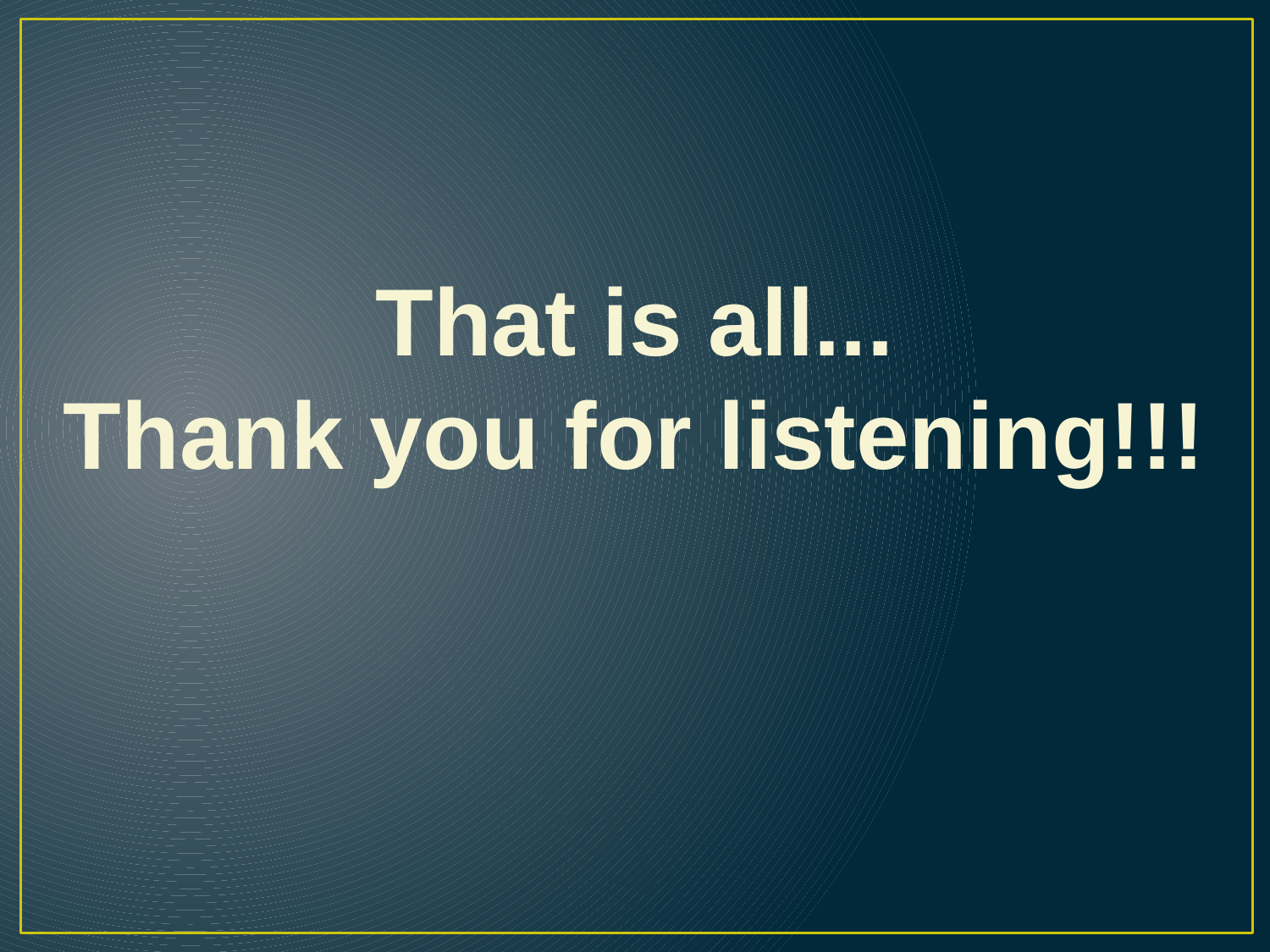

#

That is all...
Thank you for listening!!!